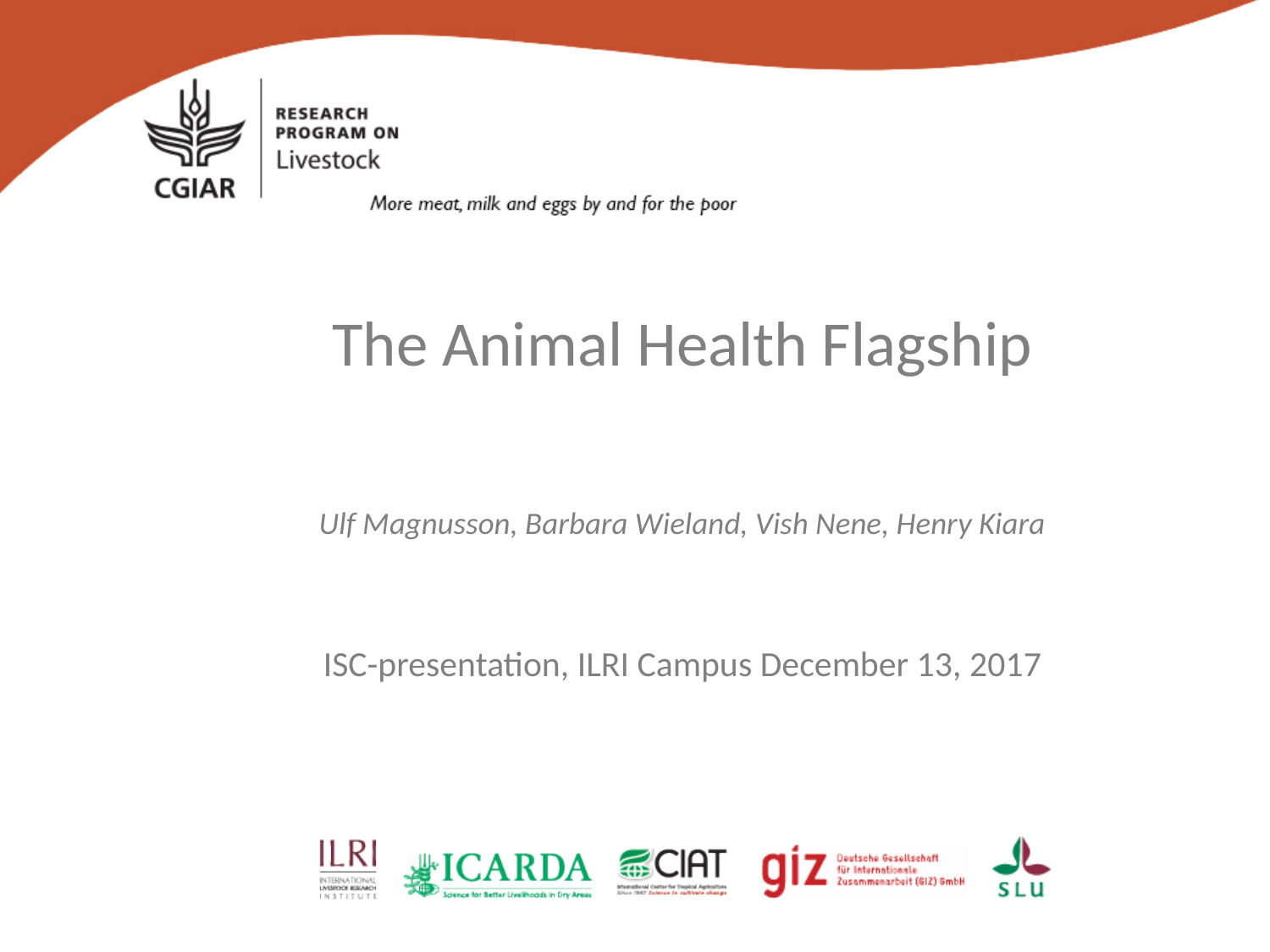

The Animal Health Flagship
Ulf Magnusson, Barbara Wieland, Vish Nene, Henry Kiara
ISC-presentation, ILRI Campus December 13, 2017